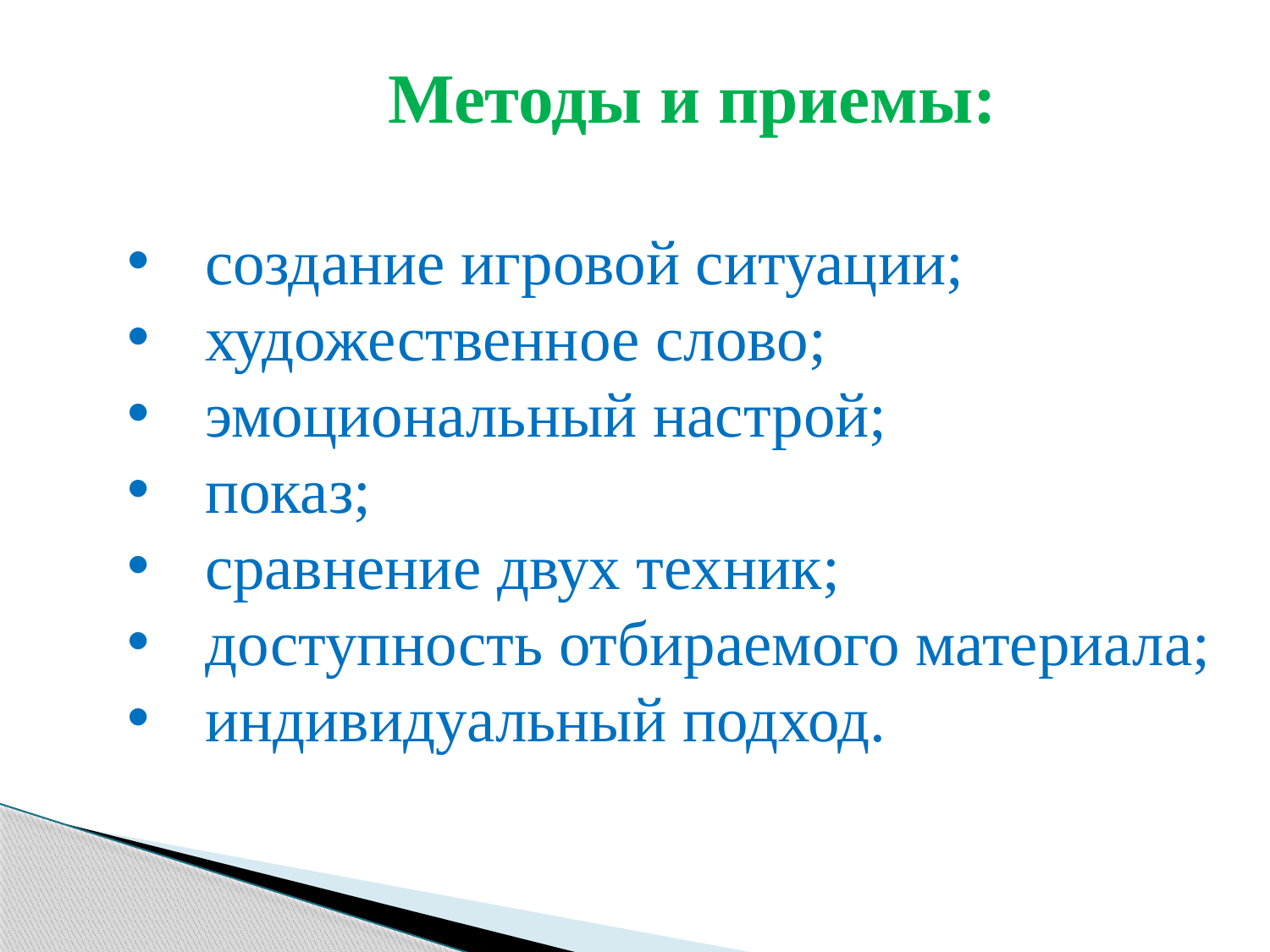

Методы и приемы:

   создание игровой ситуации;
   художественное слово;
   эмоциональный настрой;
   показ;
   сравнение двух техник;
   доступность отбираемого материала;
   индивидуальный подход.